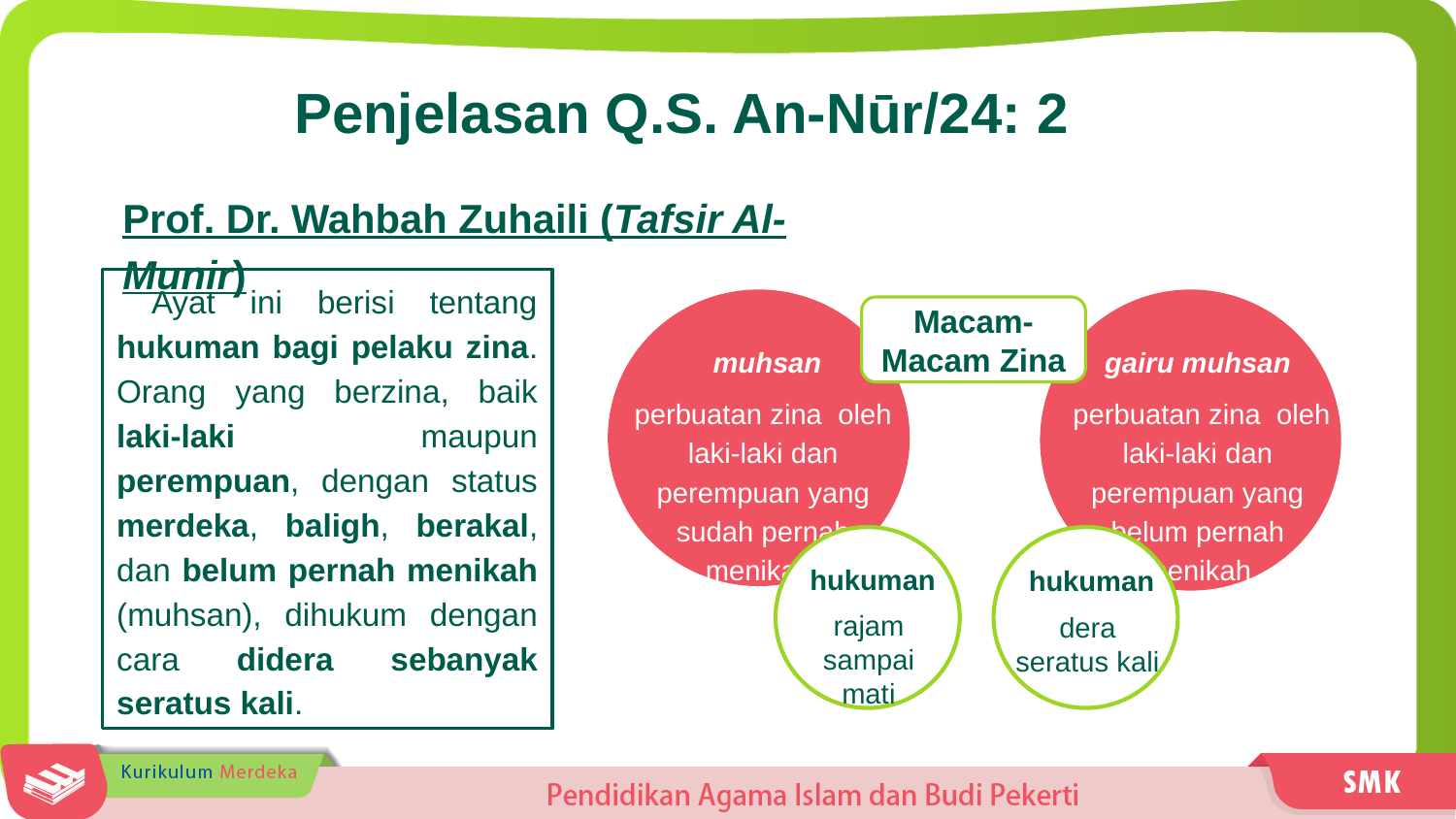

Penjelasan Q.S. An-Nūr/24: 2
Prof. Dr. Wahbah Zuhaili (Tafsir Al-Munir)
 Ayat ini berisi tentang hukuman bagi pelaku zina. Orang yang berzina, baik laki-laki maupun perempuan, dengan status merdeka, baligh, berakal, dan belum pernah menikah (muhsan), dihukum dengan cara didera sebanyak seratus kali.

gairu muhsan
 perbuatan zina  oleh laki-laki dan perempuan yang belum pernah menikah

 muhsan
perbuatan zina  oleh laki-laki dan perempuan yang sudah pernah menikah
Macam-Macam Zina

 hukuman
rajam sampai mati

 hukuman
dera seratus kali